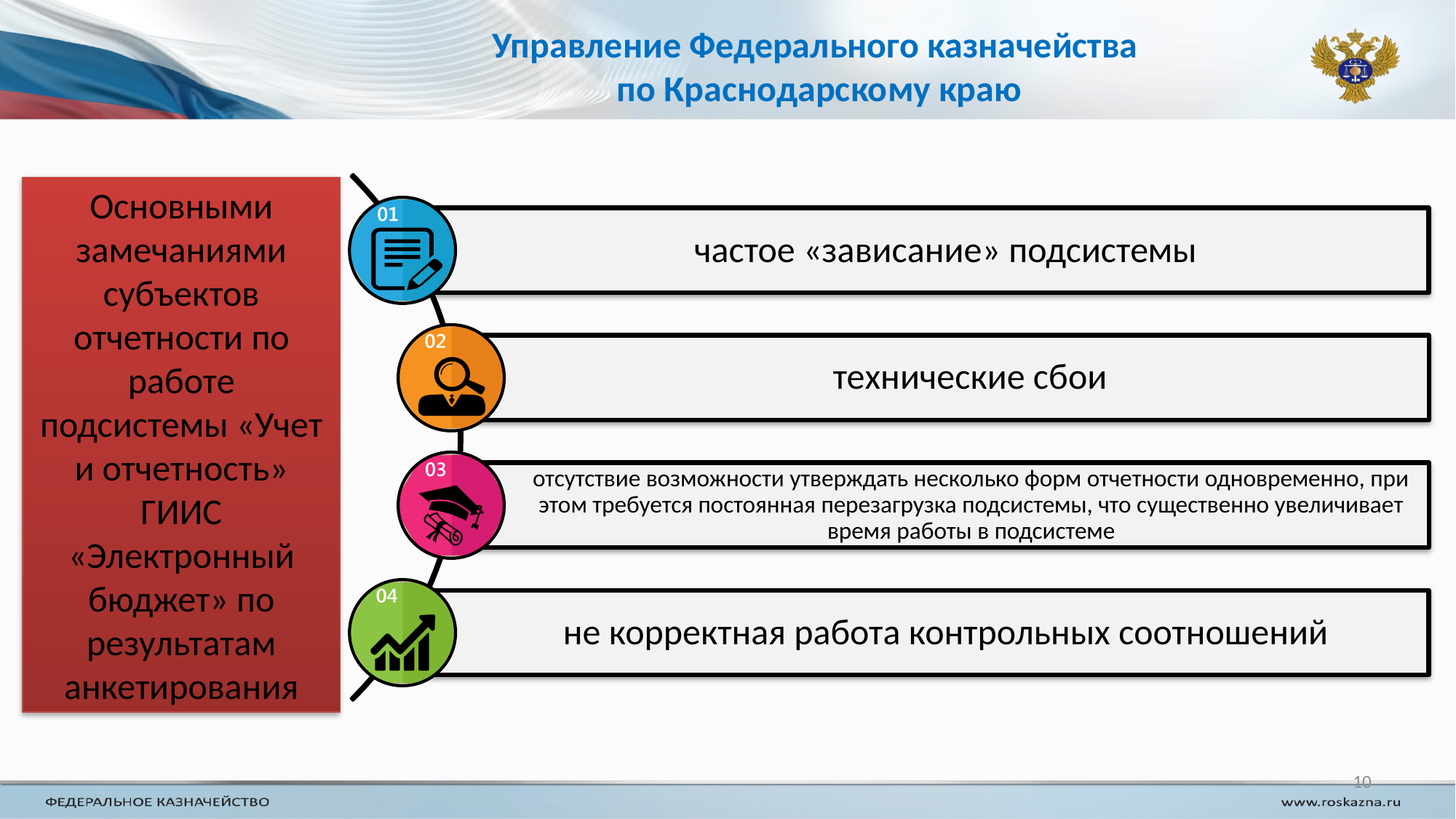

# Управление Федерального казначейства по Краснодарскому краю
частое «зависание» подсистемы
технические сбои
отсутствие возможности утверждать несколько форм отчетности одновременно, при этом требуется постоянная перезагрузка подсистемы, что существенно увеличивает время работы в подсистеме
не корректная работа контрольных соотношений
Основными замечаниями субъектов отчетности по работе подсистемы «Учет и отчетность» ГИИС «Электронный бюджет» по результатам анкетирования
10